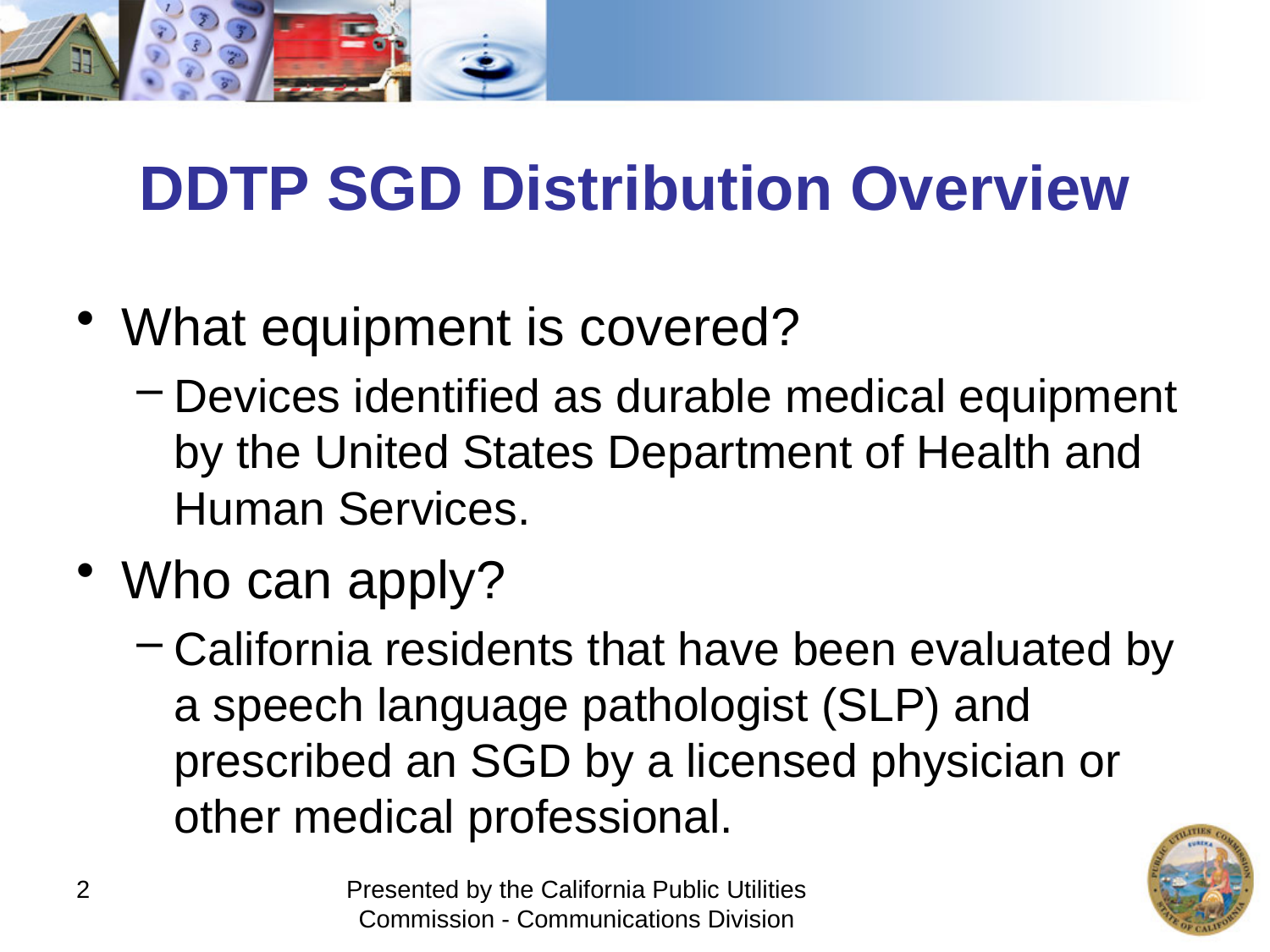

# DDTP SGD Distribution Overview
What equipment is covered?
Devices identified as durable medical equipment by the United States Department of Health and Human Services.
Who can apply?
California residents that have been evaluated by a speech language pathologist (SLP) and prescribed an SGD by a licensed physician or other medical professional.

2
Presented by the California Public Utilities Commission - Communications Division